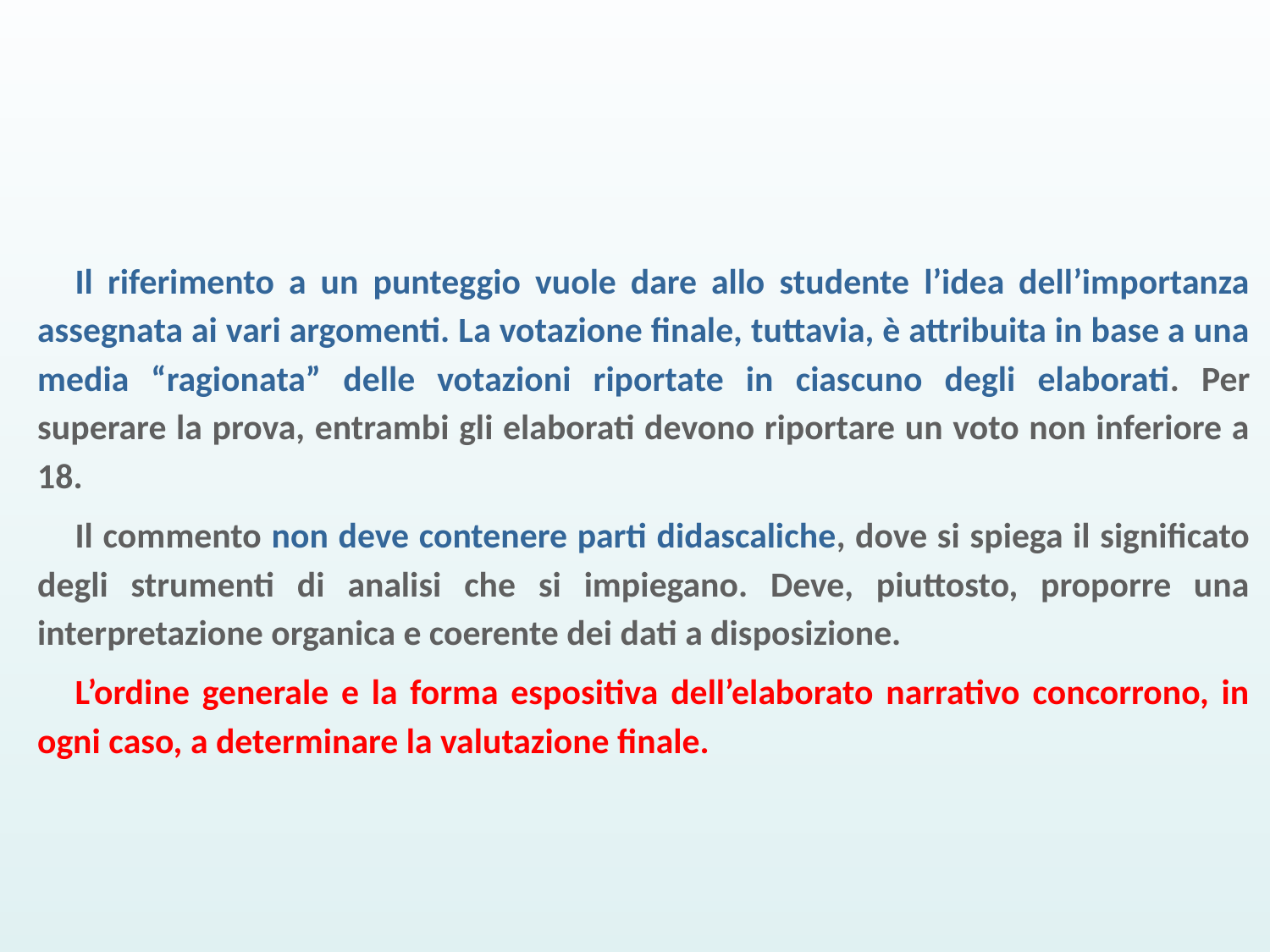

Il riferimento a un punteggio vuole dare allo studente l’idea dell’importanza assegnata ai vari argomenti. La votazione finale, tuttavia, è attribuita in base a una media “ragionata” delle votazioni riportate in ciascuno degli elaborati. Per superare la prova, entrambi gli elaborati devono riportare un voto non inferiore a 18.
Il commento non deve contenere parti didascaliche, dove si spiega il significato degli strumenti di analisi che si impiegano. Deve, piuttosto, proporre una interpretazione organica e coerente dei dati a disposizione.
L’ordine generale e la forma espositiva dell’elaborato narrativo concorrono, in ogni caso, a determinare la valutazione finale.